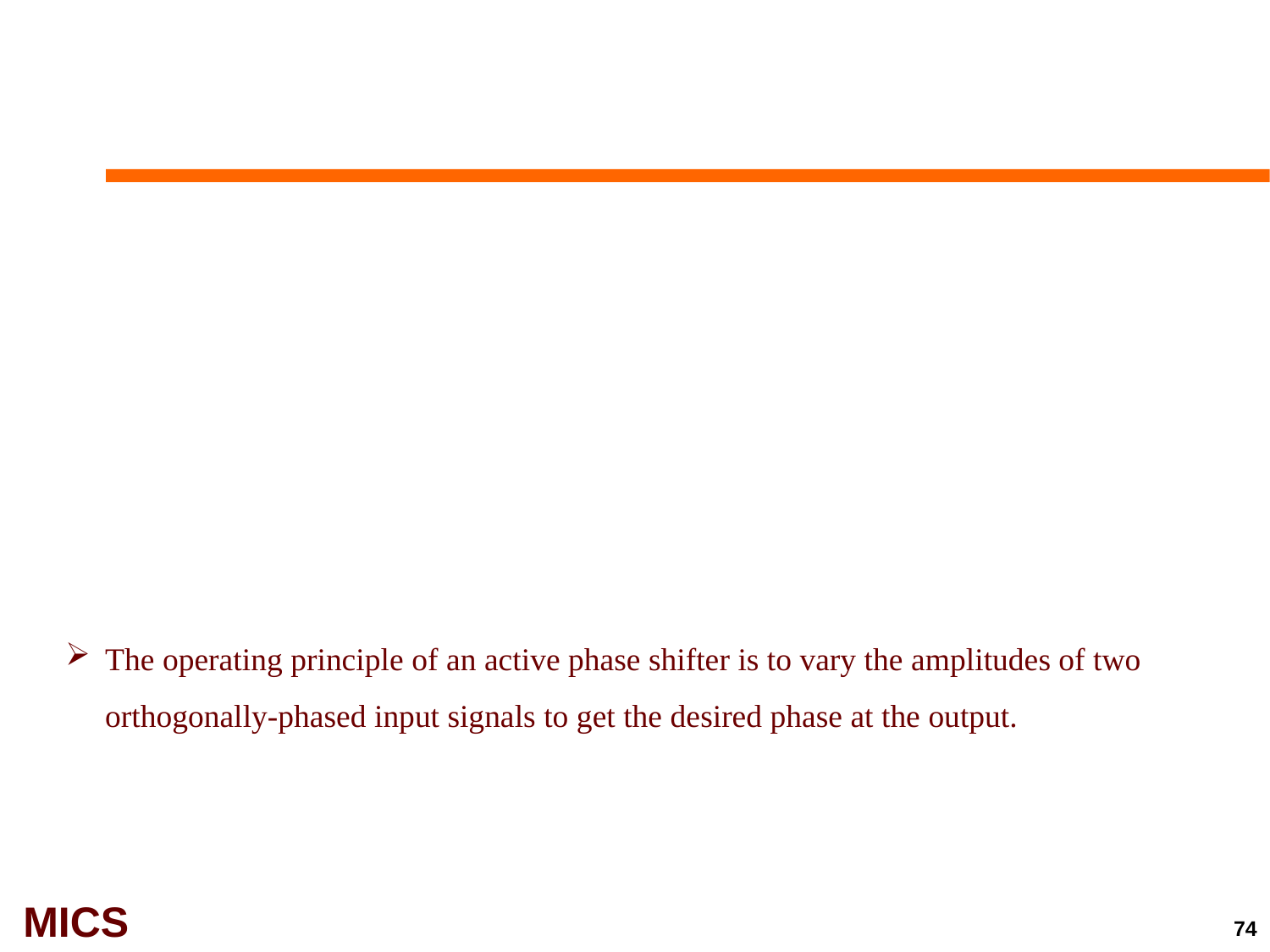

The operating principle of an active phase shifter is to vary the amplitudes of two orthogonally-phased input signals to get the desired phase at the output.
74